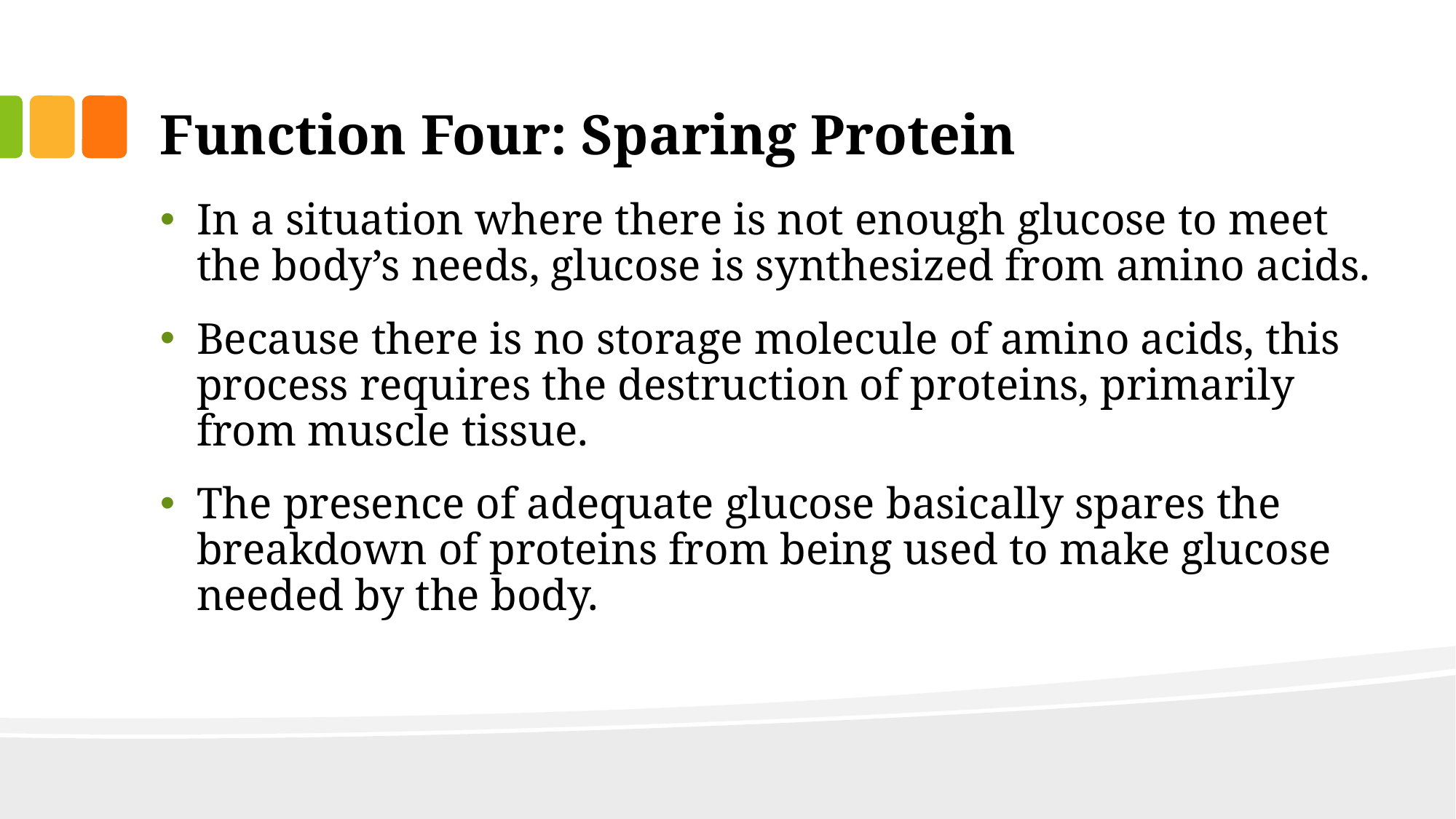

# Function Four: Sparing Protein
In a situation where there is not enough glucose to meet the body’s needs, glucose is synthesized from amino acids.
Because there is no storage molecule of amino acids, this process requires the destruction of proteins, primarily from muscle tissue.
The presence of adequate glucose basically spares the breakdown of proteins from being used to make glucose needed by the body.